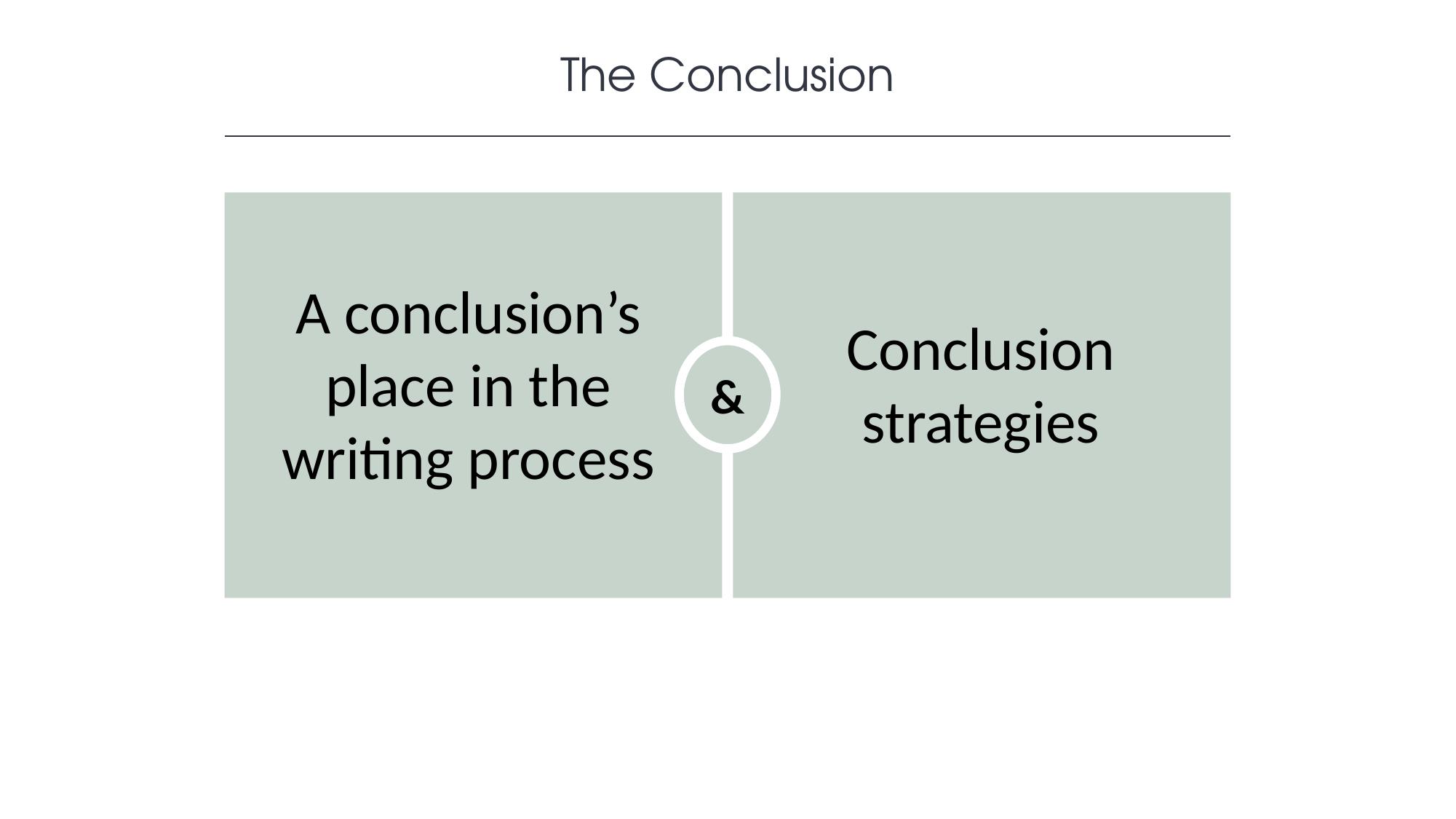

The Conclusion
HAWKES LEARNING

&
A conclusion’s place in the writing process
Conclusion strategies